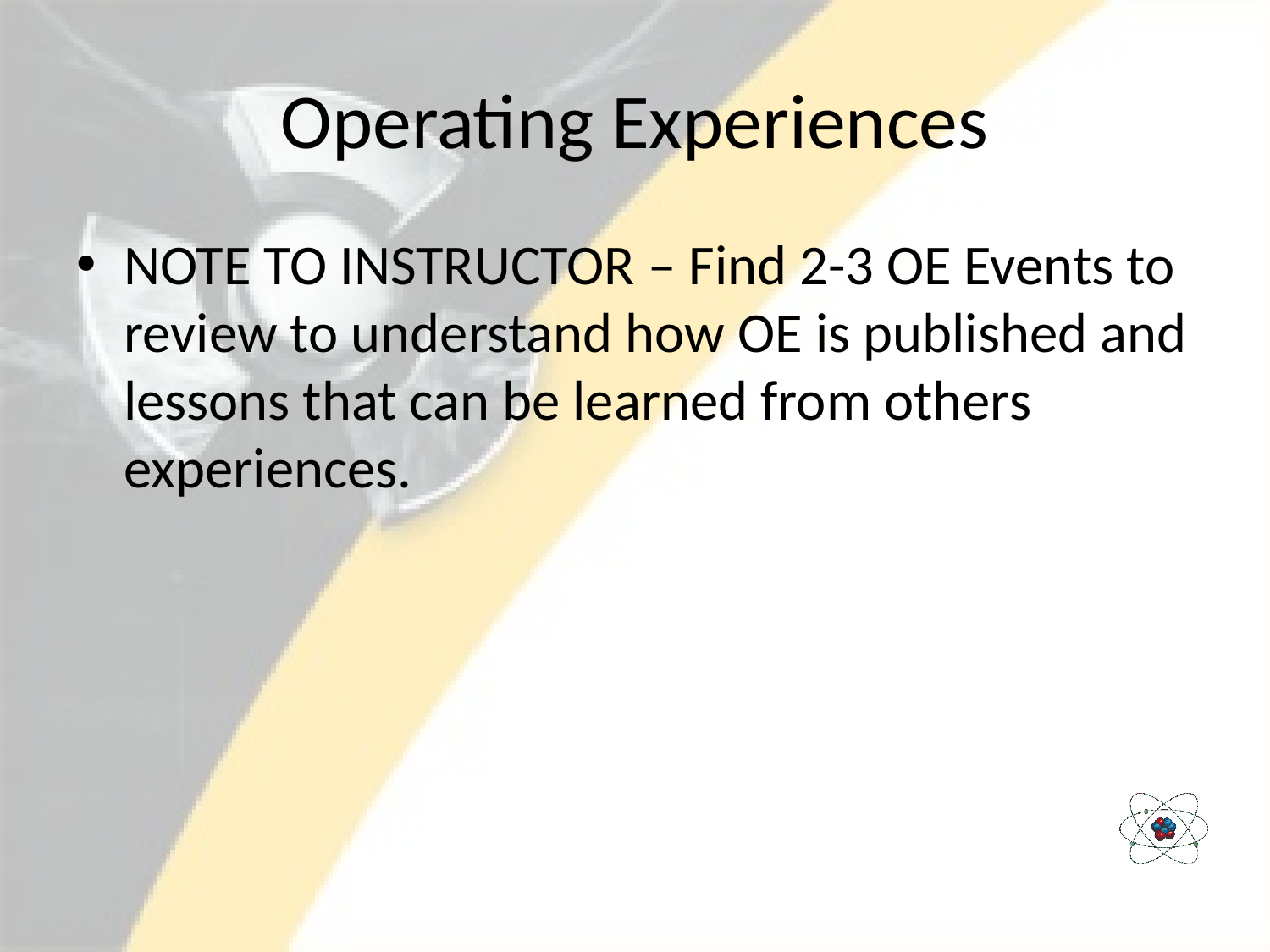

# Operating Experiences
NOTE TO INSTRUCTOR – Find 2-3 OE Events to review to understand how OE is published and lessons that can be learned from others experiences.